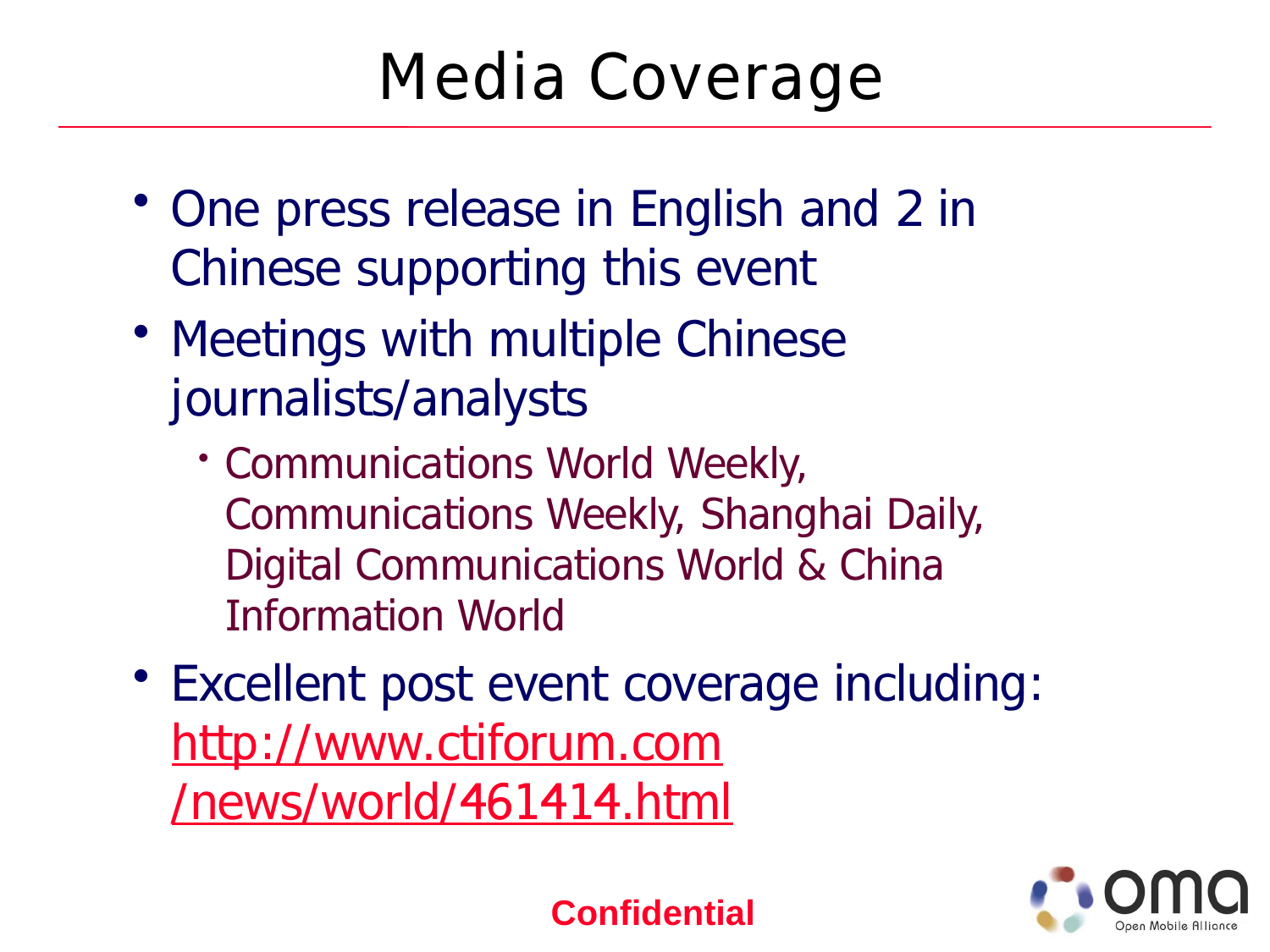

# Media Coverage
One press release in English and 2 in Chinese supporting this event
Meetings with multiple Chinese journalists/analysts
Communications World Weekly, Communications Weekly, Shanghai Daily, Digital Communications World & China Information World
Excellent post event coverage including: http://www.ctiforum.com/news/world/461414.html